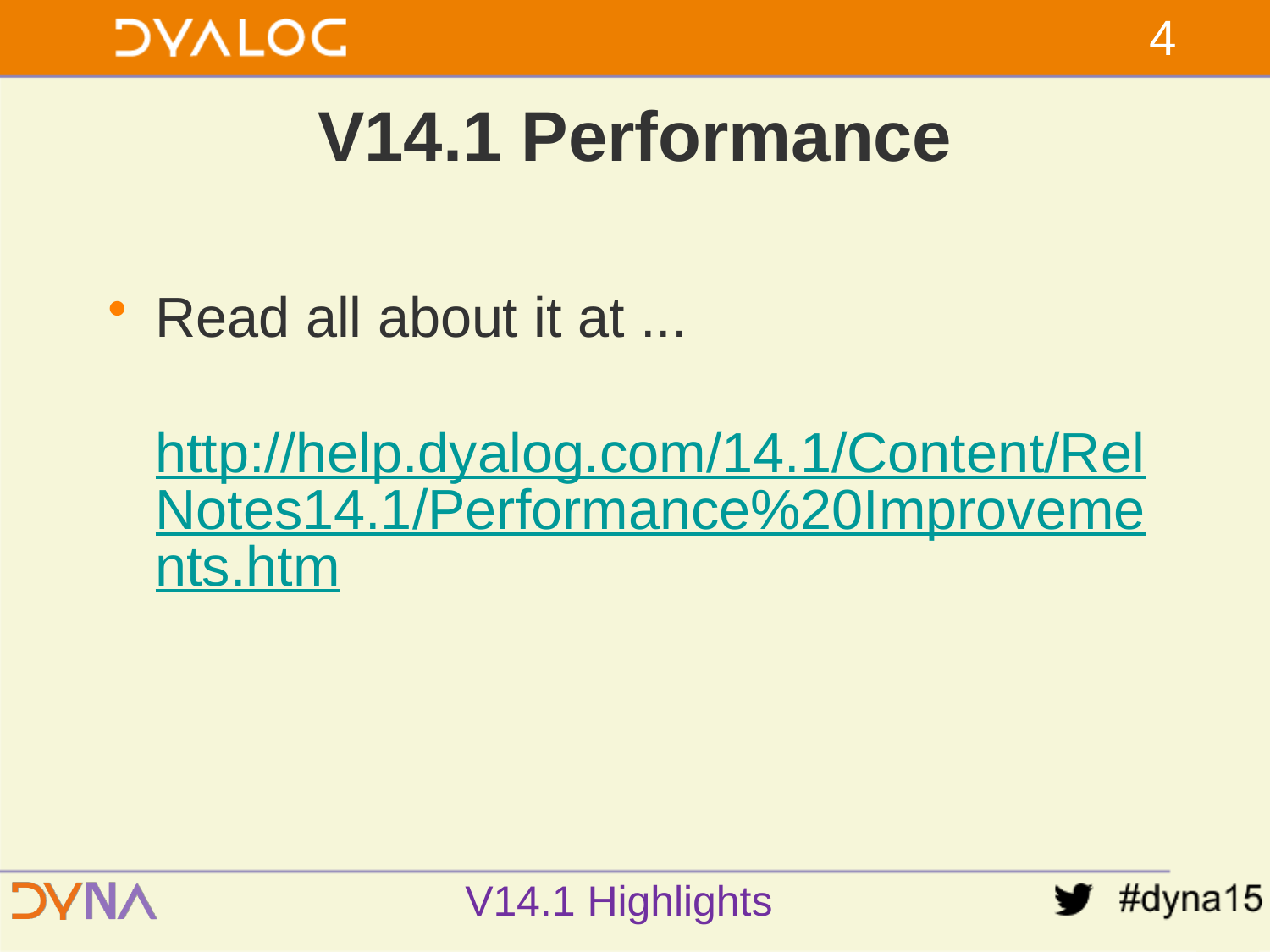

4
# V14.1 Performance
Read all about it at ...
http://help.dyalog.com/14.1/Content/RelNotes14.1/Performance%20Improvements.htm
V14.1 Highlights